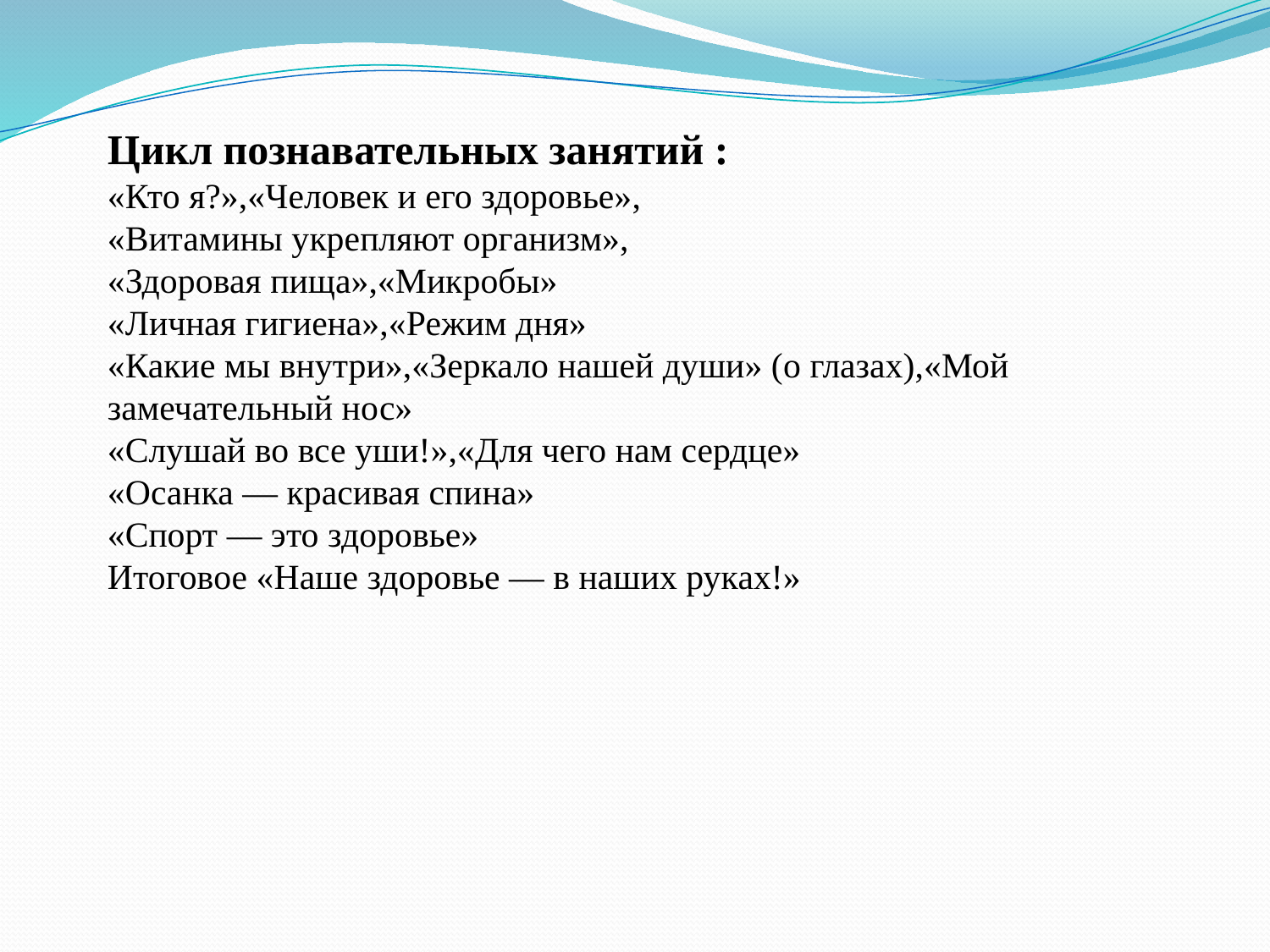

Цикл познавательных занятий :
«Кто я?»,«Человек и его здоровье»,
«Витамины укрепляют организм»,
«Здоровая пища»,«Микробы»
«Личная гигиена»,«Режим дня»
«Какие мы внутри»,«Зеркало нашей души» (о глазах),«Мой замечательный нос»
«Слушай во все уши!»,«Для чего нам сердце»
«Осанка — красивая спина»
«Спорт — это здоровье»
Итоговое «Наше здоровье — в наших руках!»